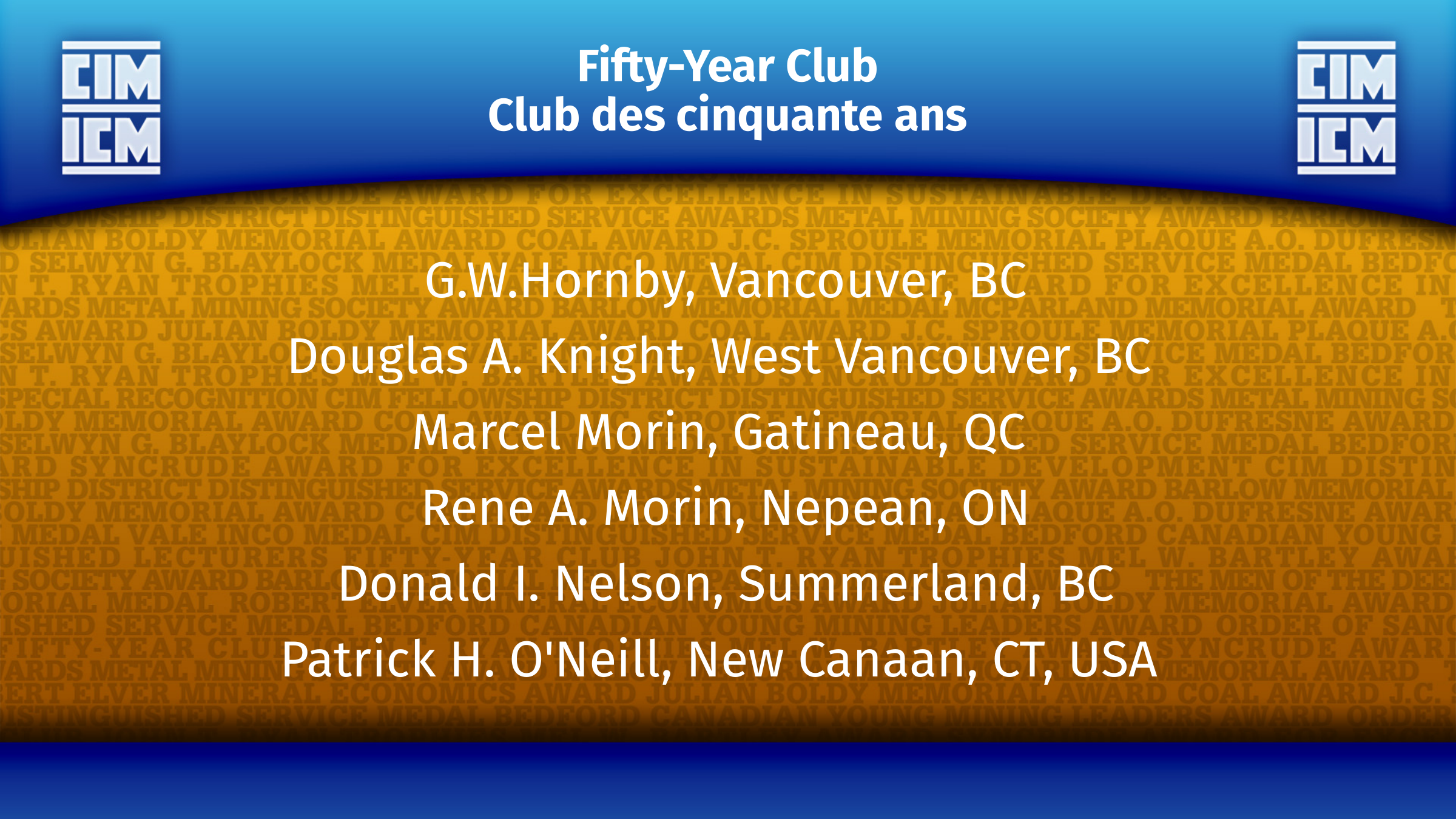

Fifty-Year Club
Club des cinquante ans
G.W.Hornby, Vancouver, BC
Douglas A. Knight, West Vancouver, BC
Marcel Morin, Gatineau, QC
Rene A. Morin, Nepean, ON
Donald I. Nelson, Summerland, BC
Patrick H. O'Neill, New Canaan, CT, USA